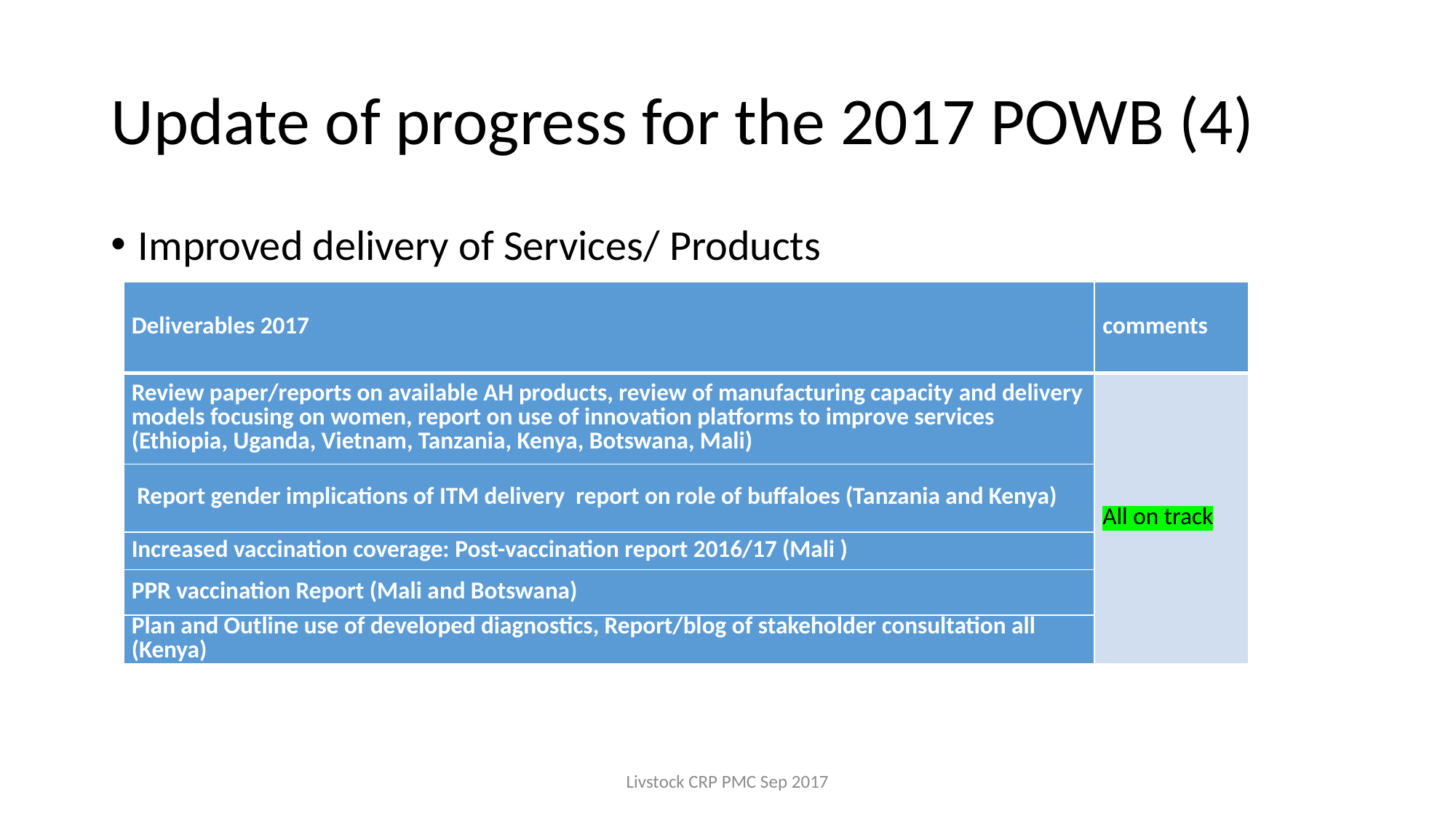

# Update of progress for the 2017 POWB (4)
Improved delivery of Services/ Products

| Deliverables 2017 | comments |
| --- | --- |
| Review paper/reports on available AH products, review of manufacturing capacity and delivery models focusing on women, report on use of innovation platforms to improve services (Ethiopia, Uganda, Vietnam, Tanzania, Kenya, Botswana, Mali) | All on track |
| Report gender implications of ITM delivery report on role of buffaloes (Tanzania and Kenya) |  |
| Increased vaccination coverage: Post-vaccination report 2016/17 (Mali ) |  |
| PPR vaccination Report (Mali and Botswana) |  |
| Plan and Outline use of developed diagnostics, Report/blog of stakeholder consultation all (Kenya) |  |
Livstock CRP PMC Sep 2017